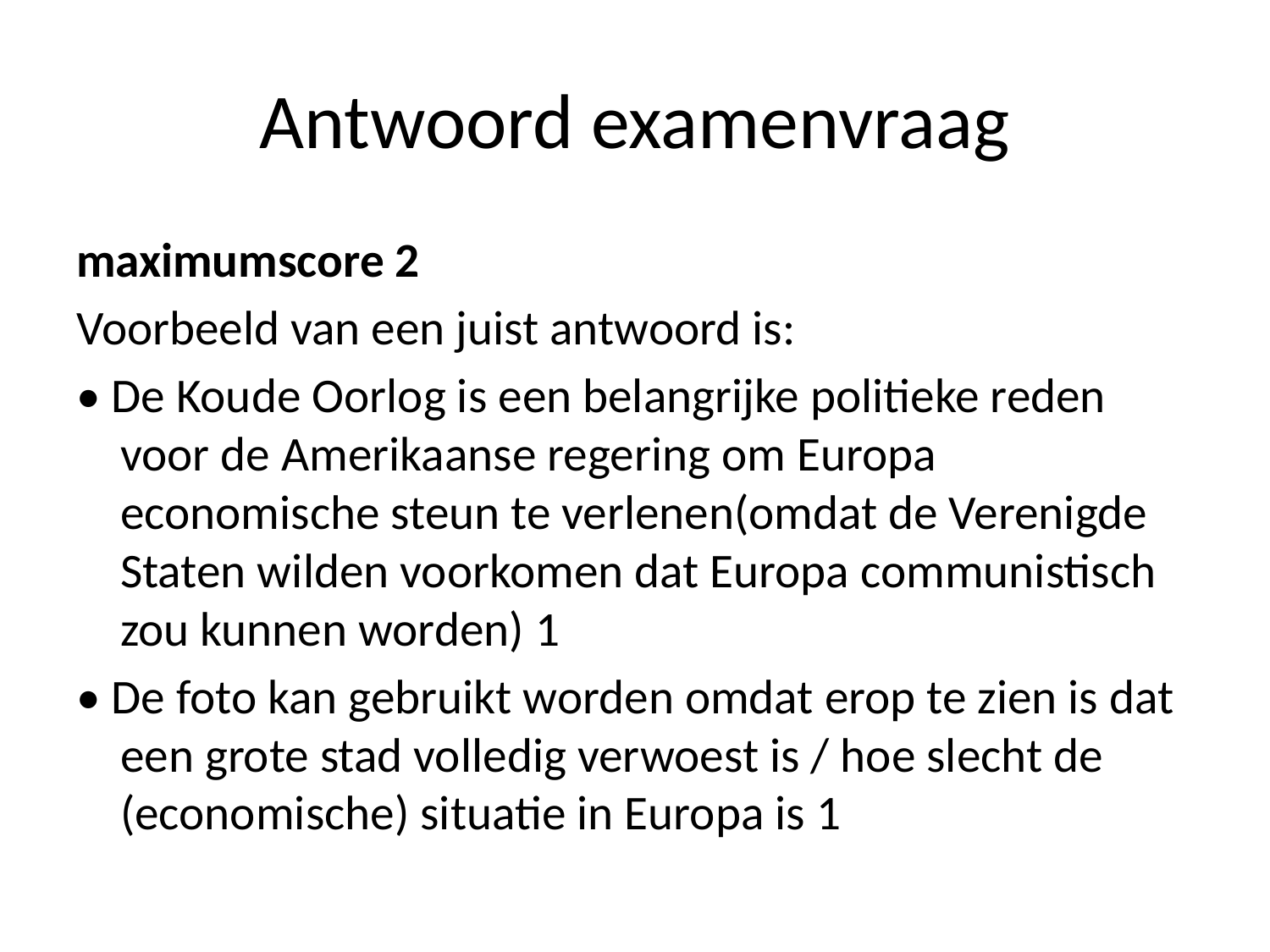

# Antwoord examenvraag
maximumscore 2
Voorbeeld van een juist antwoord is:
• De Koude Oorlog is een belangrijke politieke reden voor de Amerikaanse regering om Europa economische steun te verlenen(omdat de Verenigde Staten wilden voorkomen dat Europa communistisch zou kunnen worden) 1
• De foto kan gebruikt worden omdat erop te zien is dat een grote stad volledig verwoest is / hoe slecht de (economische) situatie in Europa is 1